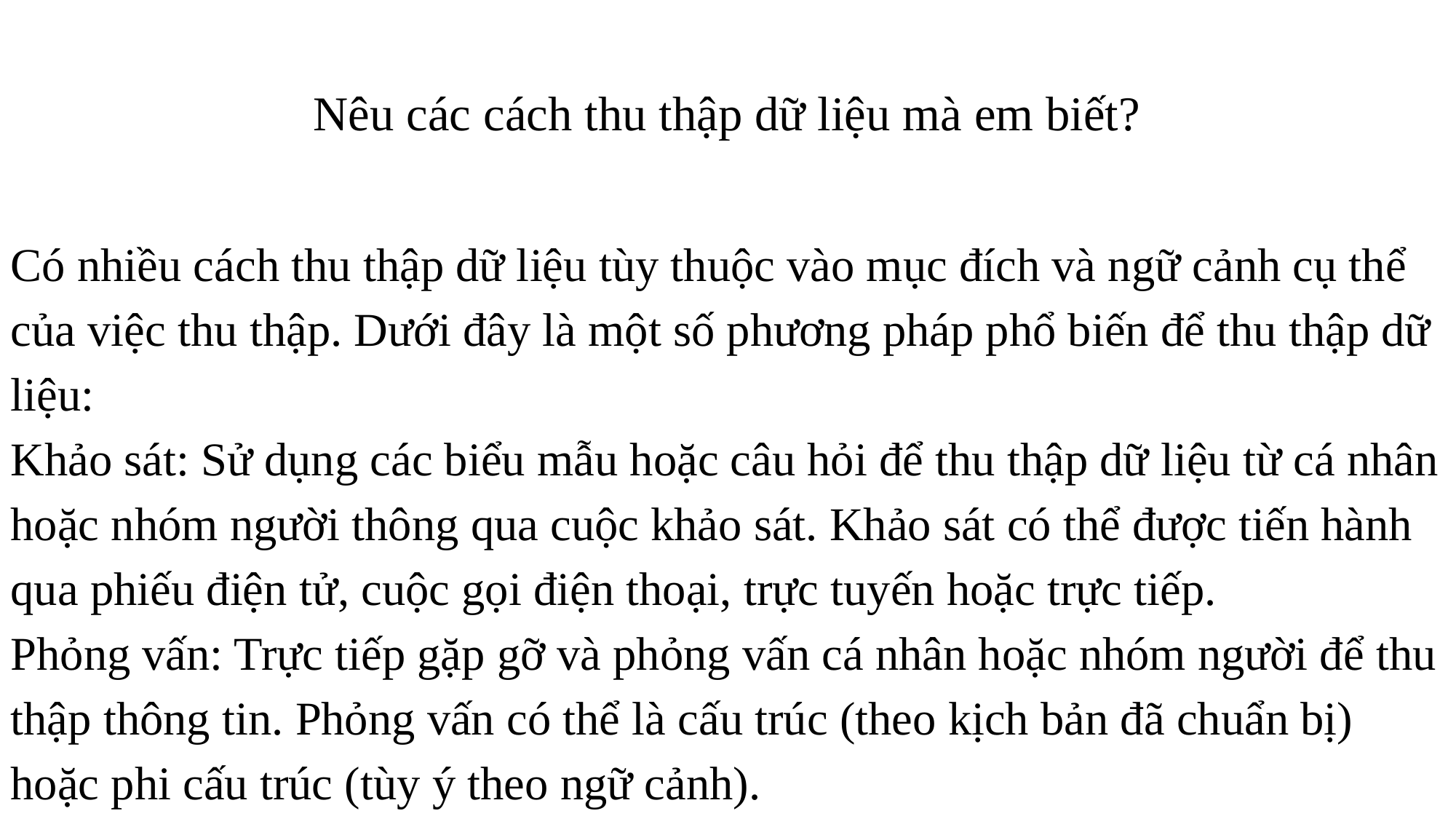

Nêu các cách thu thập dữ liệu mà em biết?
Có nhiều cách thu thập dữ liệu tùy thuộc vào mục đích và ngữ cảnh cụ thể của việc thu thập. Dưới đây là một số phương pháp phổ biến để thu thập dữ liệu:
Khảo sát: Sử dụng các biểu mẫu hoặc câu hỏi để thu thập dữ liệu từ cá nhân hoặc nhóm người thông qua cuộc khảo sát. Khảo sát có thể được tiến hành qua phiếu điện tử, cuộc gọi điện thoại, trực tuyến hoặc trực tiếp.
Phỏng vấn: Trực tiếp gặp gỡ và phỏng vấn cá nhân hoặc nhóm người để thu thập thông tin. Phỏng vấn có thể là cấu trúc (theo kịch bản đã chuẩn bị) hoặc phi cấu trúc (tùy ý theo ngữ cảnh).